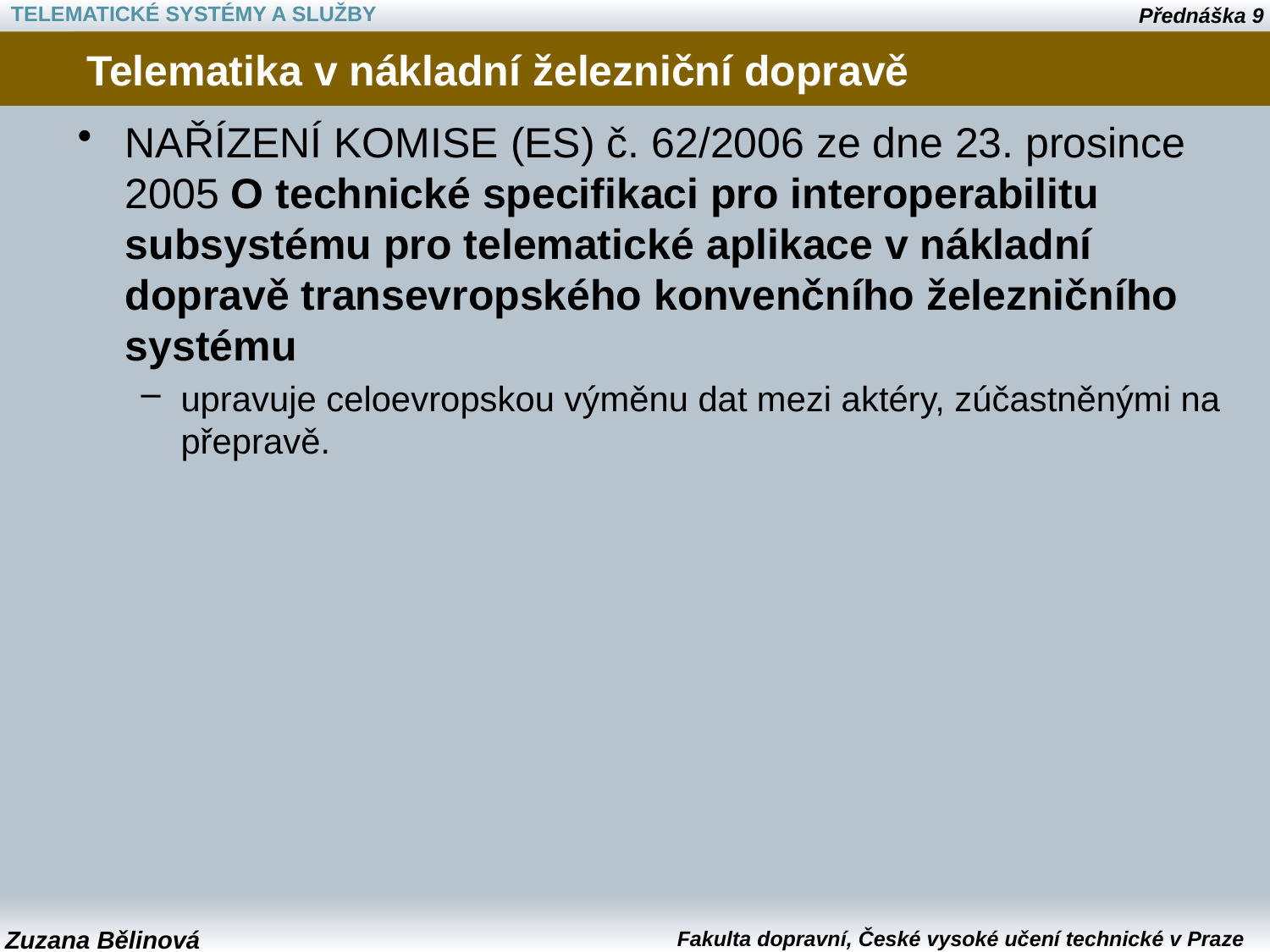

# Telematika v nákladní železniční dopravě
NAŘÍZENÍ KOMISE (ES) č. 62/2006 ze dne 23. prosince 2005 O technické specifikaci pro interoperabilitu subsystému pro telematické aplikace v nákladní dopravě transevropského konvenčního železničního systému
upravuje celoevropskou výměnu dat mezi aktéry, zúčastněnými na přepravě.